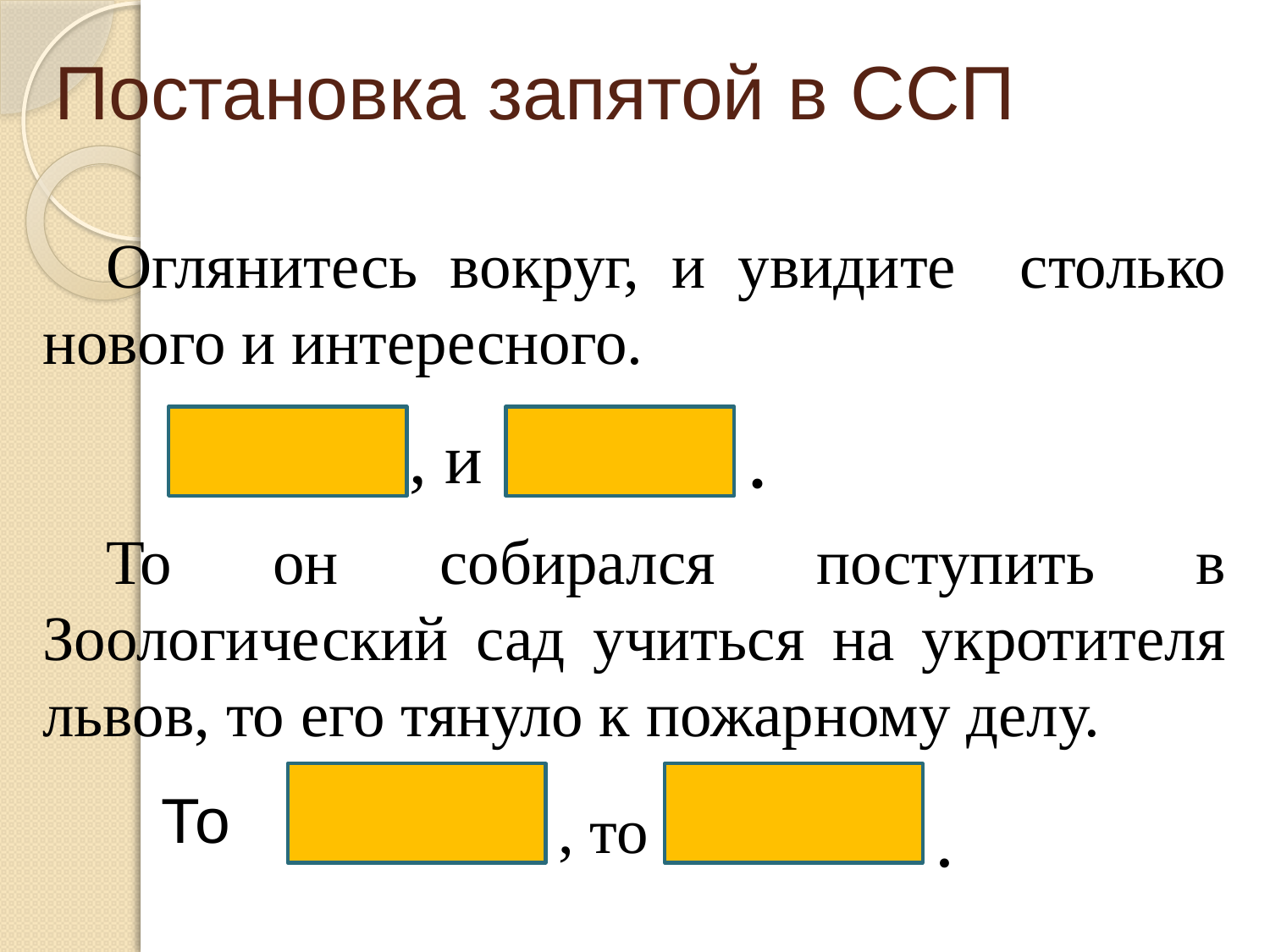

# Постановка запятой в ССП
Оглянитесь вокруг, и увидите  столько нового и интересного.
.

, и

То он собирался поступить в Зоологический сад учиться на укротителя львов, то его тянуло к пожарному делу.

То
, то
.